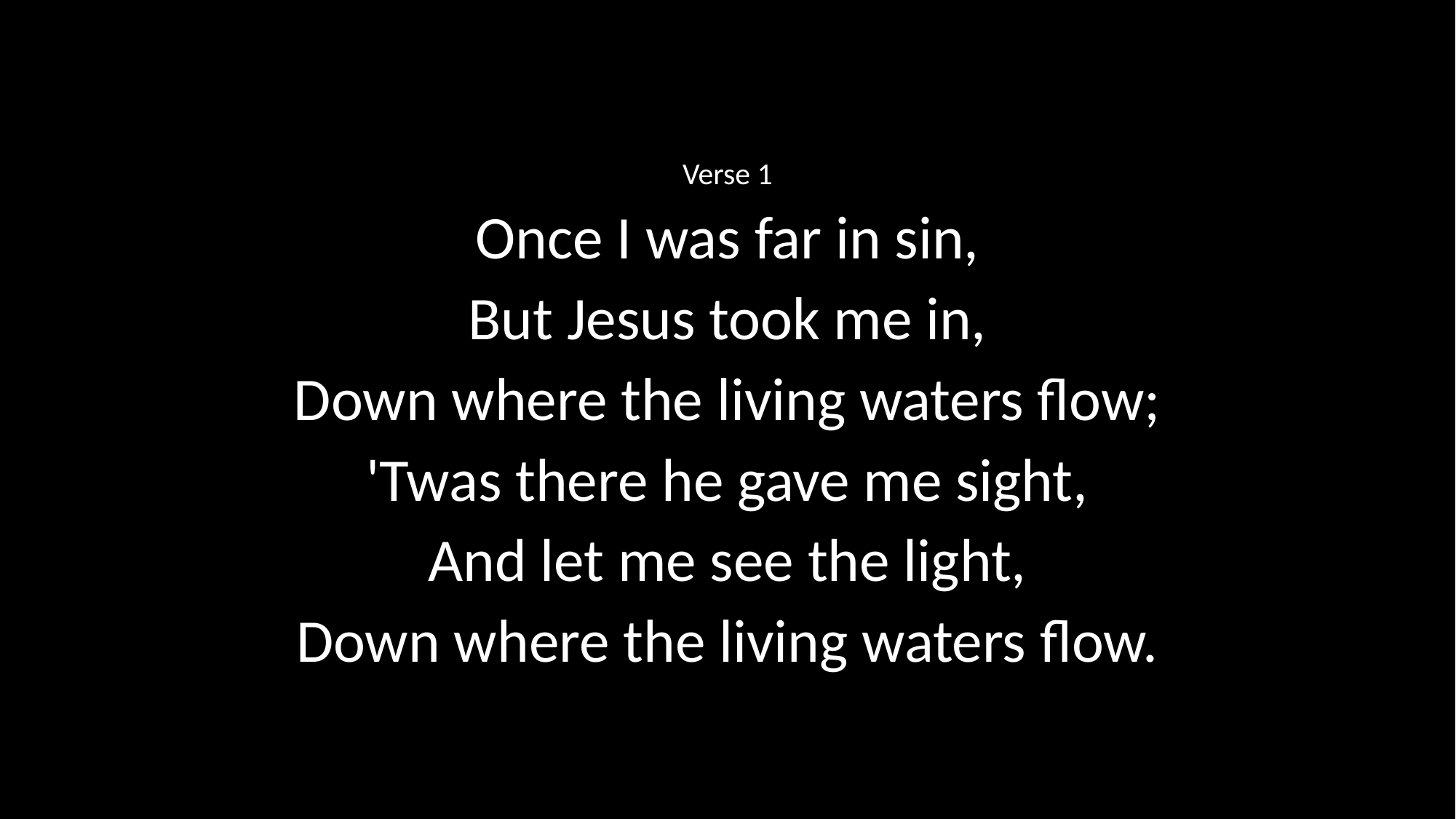

Verse 1
Once I was far in sin,
But Jesus took me in,
Down where the living waters flow;
'Twas there he gave me sight,
And let me see the light,
Down where the living waters flow.